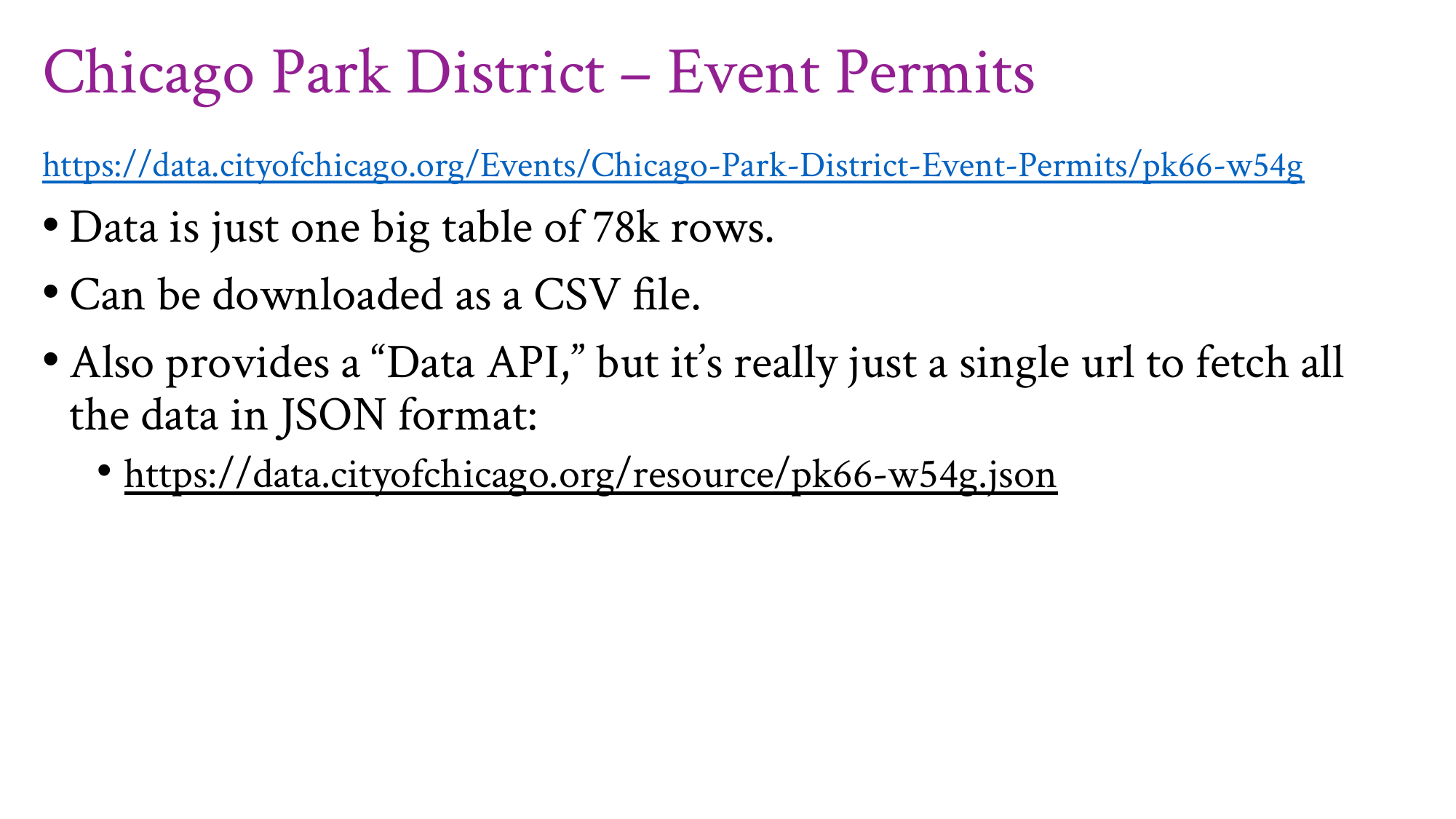

# Chicago Park District – Event Permits
https://data.cityofchicago.org/Events/Chicago-Park-District-Event-Permits/pk66-w54g
Data is just one big table of 78k rows.
Can be downloaded as a CSV file.
Also provides a “Data API,” but it’s really just a single url to fetch all the data in JSON format:
https://data.cityofchicago.org/resource/pk66-w54g.json